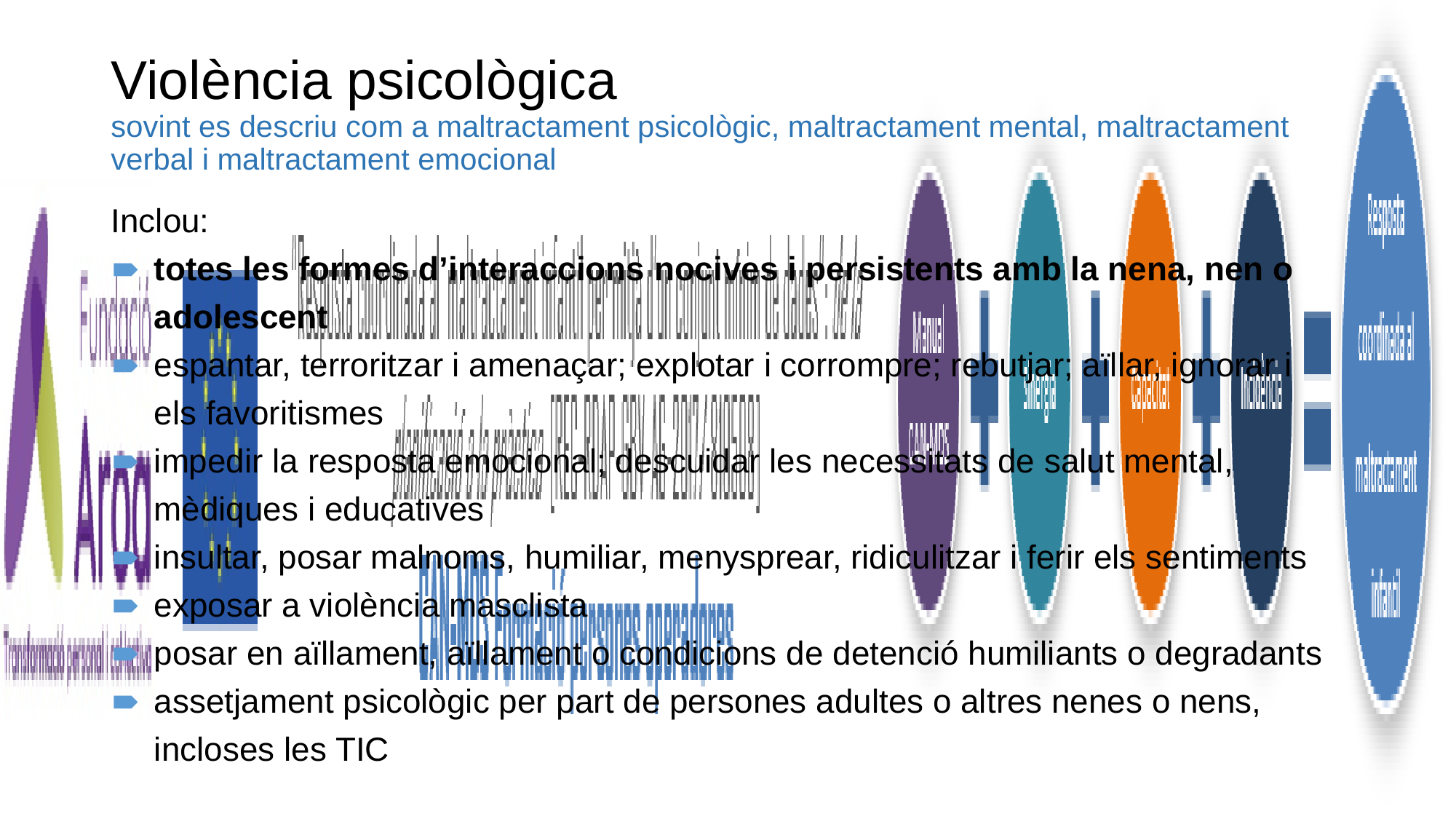

# Violència psicològica sovint es descriu com a maltractament psicològic, maltractament mental, maltractament verbal i maltractament emocional
Inclou:
totes les formes d’interaccions nocives i persistents amb la nena, nen o adolescent
espantar, terroritzar i amenaçar; explotar i corrompre; rebutjar; aïllar, ignorar i els favoritismes
impedir la resposta emocional; descuidar les necessitats de salut mental, mèdiques i educatives
insultar, posar malnoms, humiliar, menysprear, ridiculitzar i ferir els sentiments
exposar a violència masclista
posar en aïllament, aïllament o condicions de detenció humiliants o degradants
assetjament psicològic per part de persones adultes o altres nenes o nens, incloses les TIC